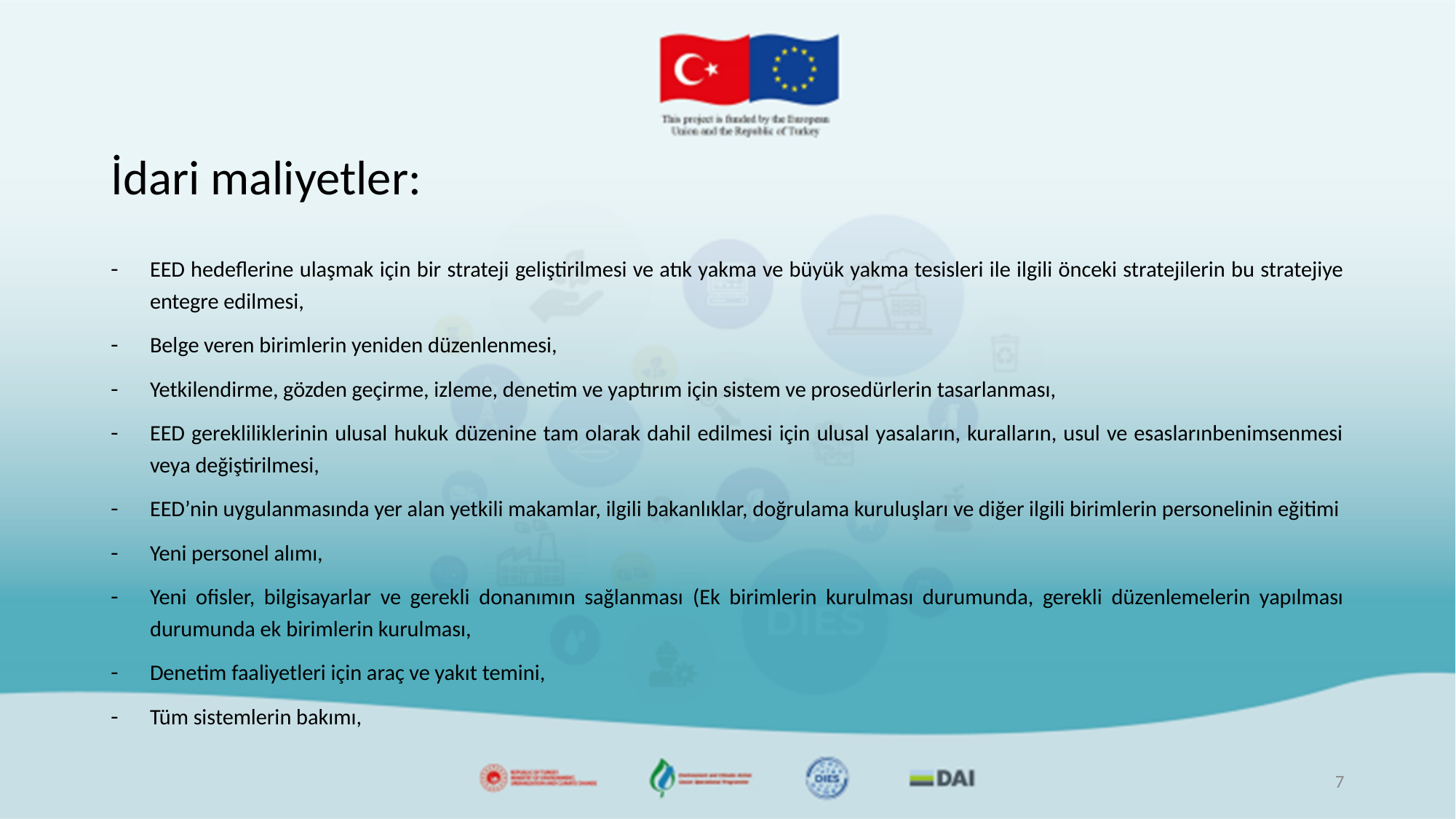

# İdari maliyetler:
EED hedeflerine ulaşmak için bir strateji geliştirilmesi ve atık yakma ve büyük yakma tesisleri ile ilgili önceki stratejilerin bu stratejiye entegre edilmesi,
Belge veren birimlerin yeniden düzenlenmesi,
Yetkilendirme, gözden geçirme, izleme, denetim ve yaptırım için sistem ve prosedürlerin tasarlanması,
EED gerekliliklerinin ulusal hukuk düzenine tam olarak dahil edilmesi için ulusal yasaların, kuralların, usul ve esaslarınbenimsenmesi veya değiştirilmesi,
EED’nin uygulanmasında yer alan yetkili makamlar, ilgili bakanlıklar, doğrulama kuruluşları ve diğer ilgili birimlerin personelinin eğitimi
Yeni personel alımı,
Yeni ofisler, bilgisayarlar ve gerekli donanımın sağlanması (Ek birimlerin kurulması durumunda, gerekli düzenlemelerin yapılması durumunda ek birimlerin kurulması,
Denetim faaliyetleri için araç ve yakıt temini,
Tüm sistemlerin bakımı,
7